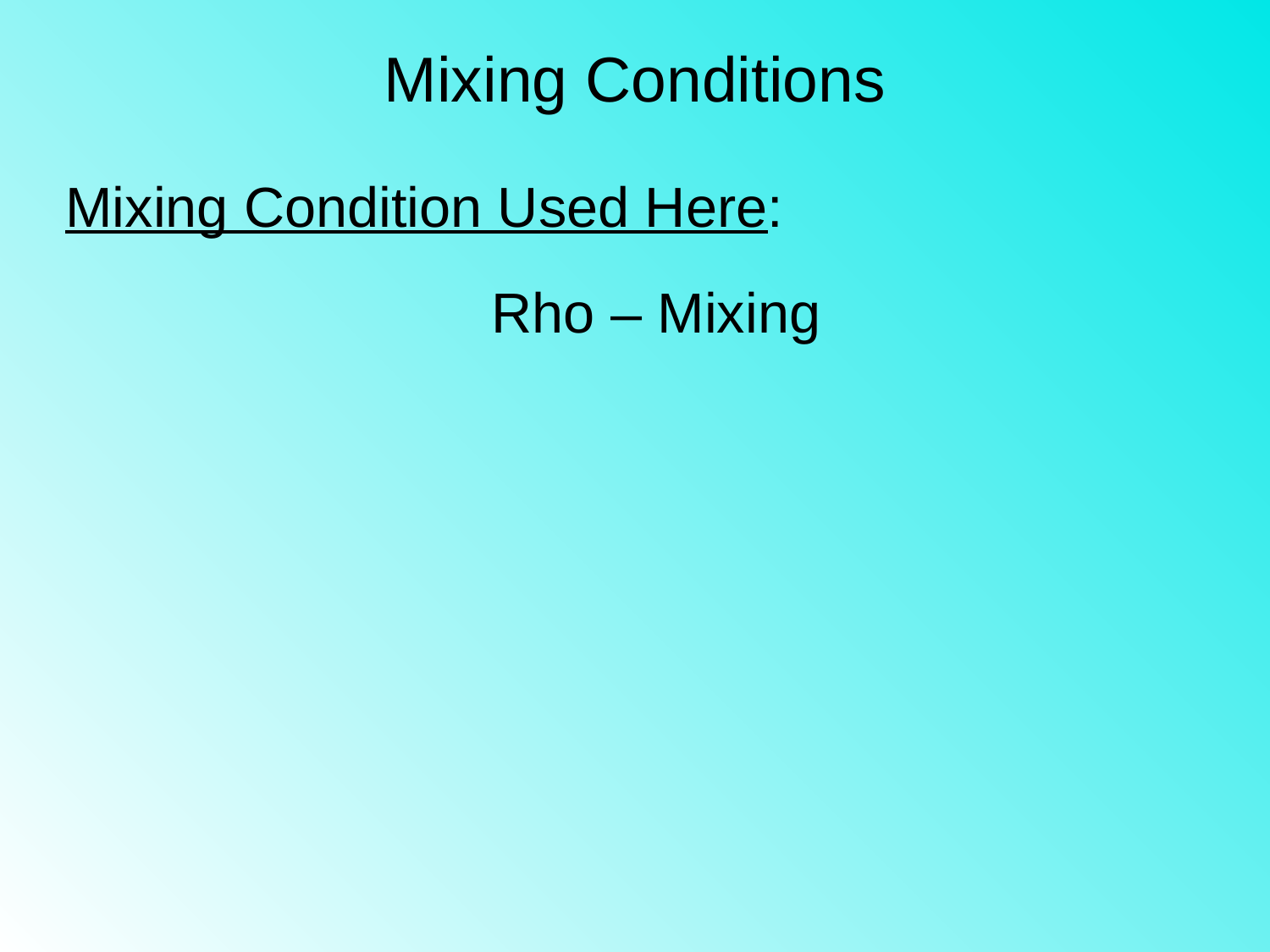

# Mixing Conditions
Mixing Condition Used Here:
Rho – Mixing